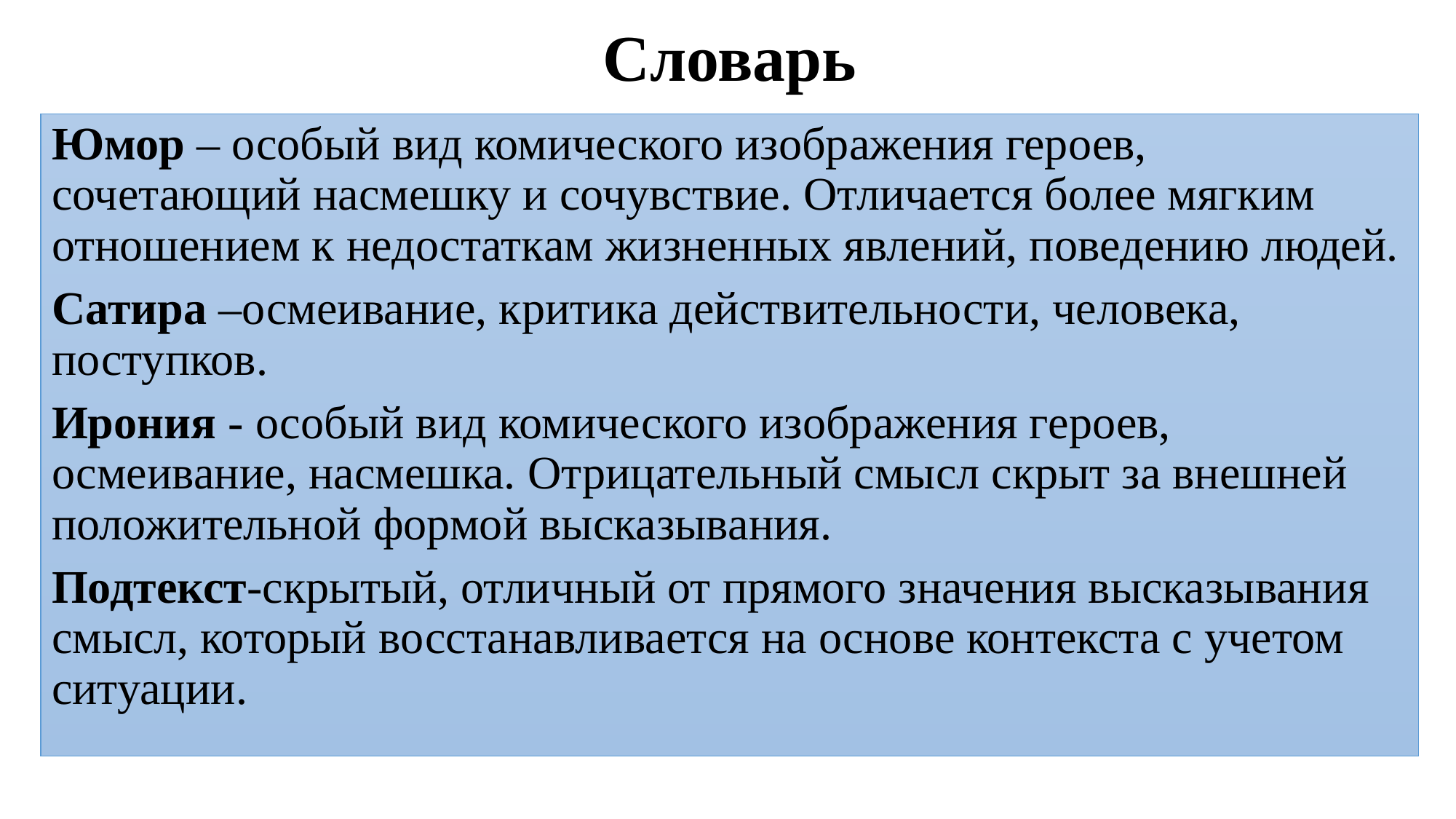

# Словарь
Юмор – особый вид комического изображения героев, сочетающий насмешку и сочувствие. Отличается более мягким отношением к недостаткам жизненных явлений, поведению людей.
Сатира –осмеивание, критика действительности, человека, поступков.
Ирония - особый вид комического изображения героев, осмеивание, насмешка. Отрицательный смысл скрыт за внешней положительной формой высказывания.
Подтекст-скрытый, отличный от прямого значения высказывания смысл, который восстанавливается на основе контекста с учетом ситуации.